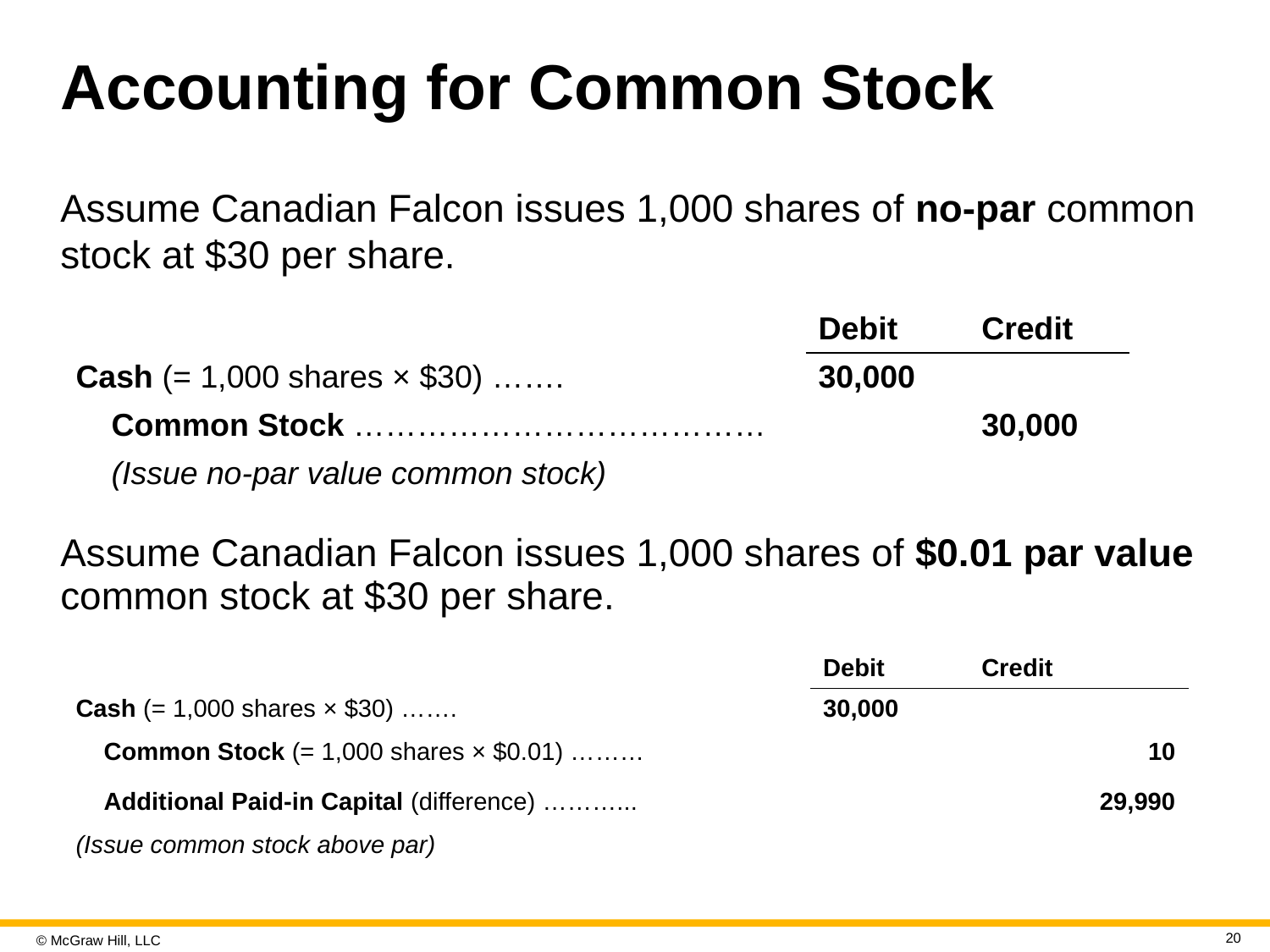

# Accounting for Common Stock
Assume Canadian Falcon issues 1,000 shares of no-par common stock at $30 per share.
|  | Debit | Credit |
| --- | --- | --- |
| Cash (= 1,000 shares × $30) ……. | 30,000 |  |
| Common Stock ………………………………… |  | 30,000 |
| (Issue no-par value common stock) |  |  |
Assume Canadian Falcon issues 1,000 shares of $0.01 par value common stock at $30 per share.
|  | Debit | Credit |
| --- | --- | --- |
| Cash (= 1,000 shares × $30) ……. | 30,000 |  |
| Common Stock (= 1,000 shares × $0.01) ……… |  | 10 |
| Additional Paid-in Capital (difference) ………... |  | 29,990 |
| (Issue common stock above par) |  |  |
20